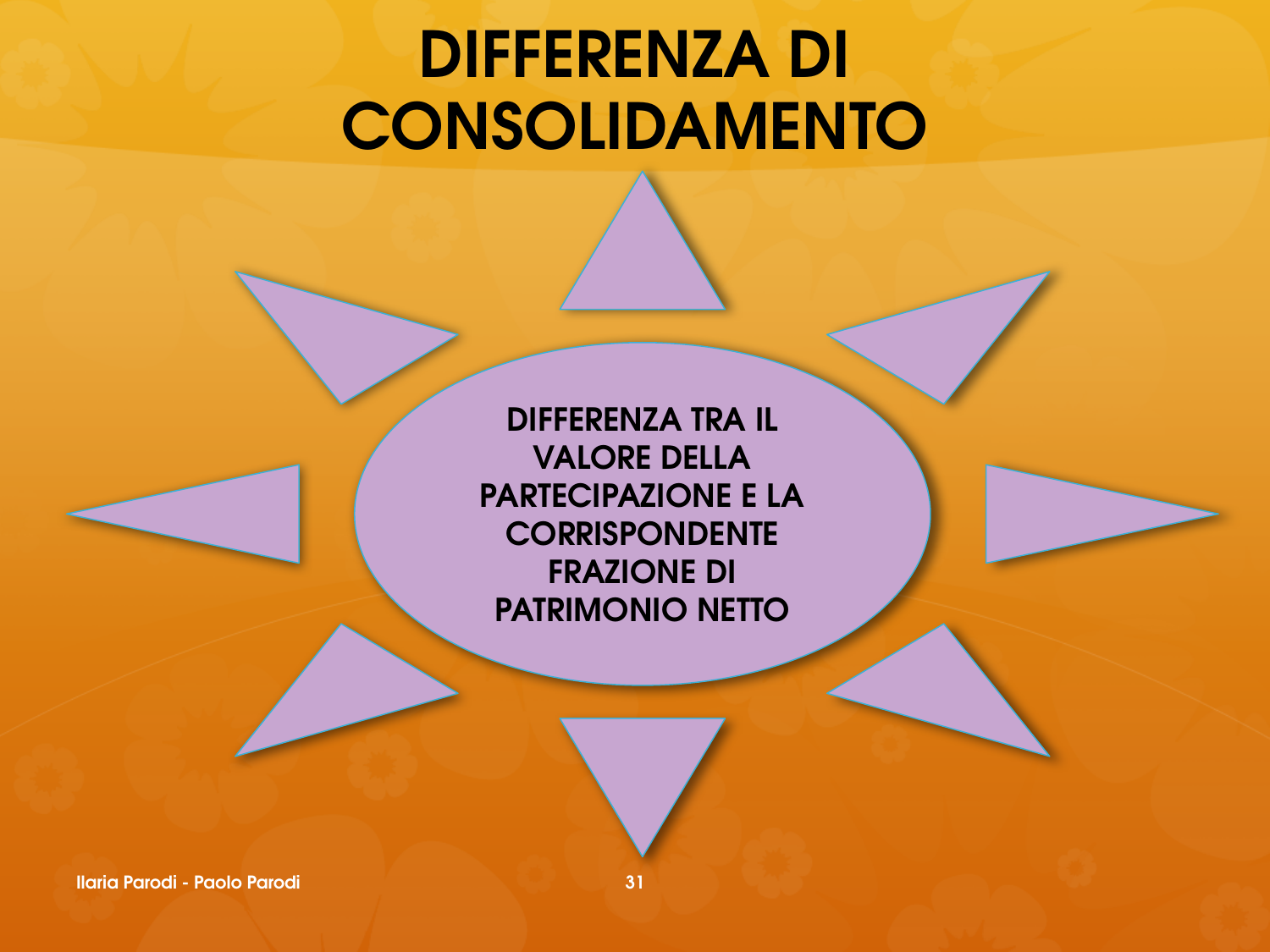

# DIFFERENZA DI CONSOLIDAMENTO
DIFFERENZA TRA IL VALORE DELLA PARTECIPAZIONE E LA CORRISPONDENTE FRAZIONE DI PATRIMONIO NETTO

Ilaria Parodi - Paolo Parodi
31